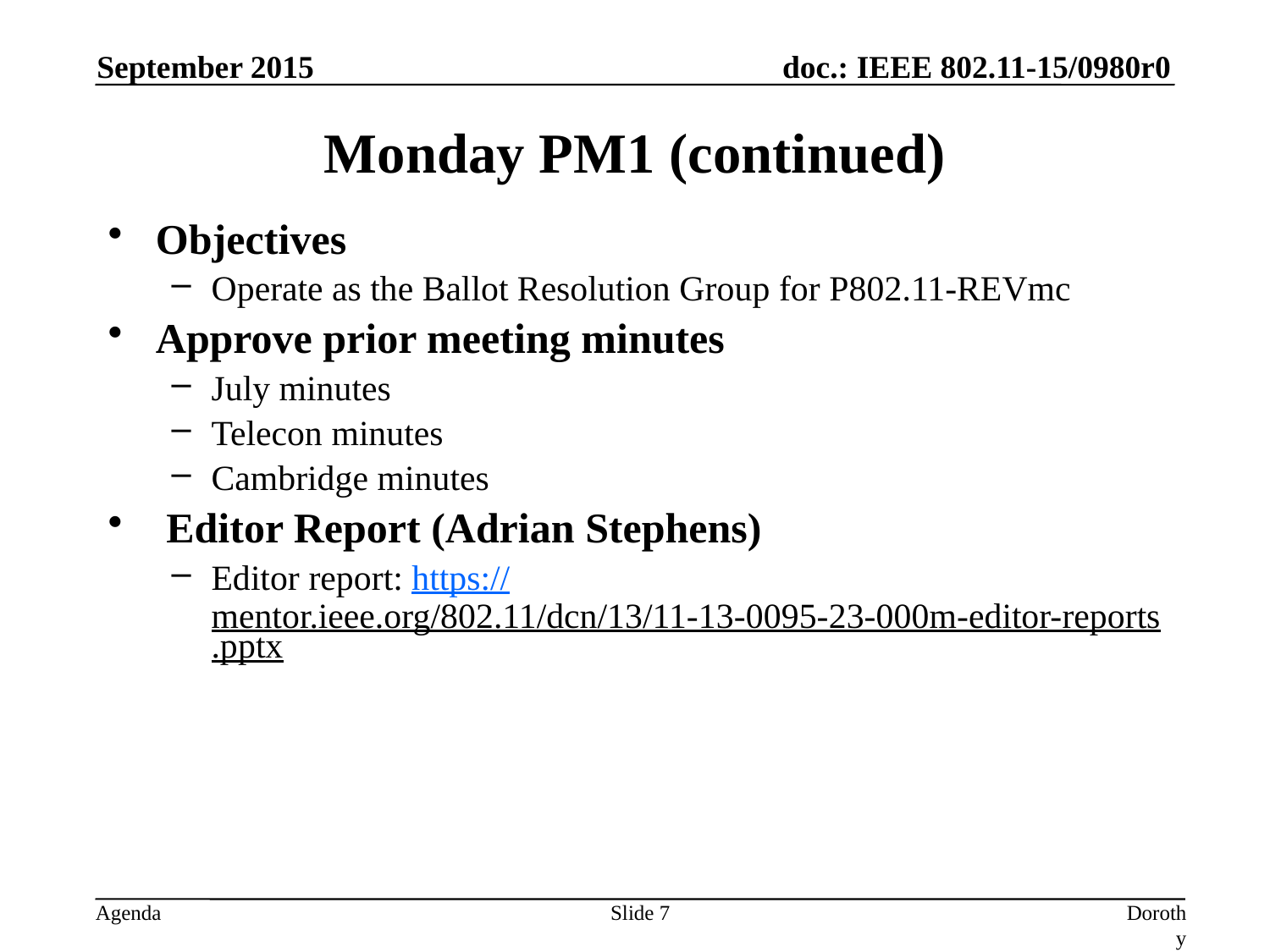

Monday PM1 (continued)
September 2015
Objectives
Operate as the Ballot Resolution Group for P802.11-REVmc
Approve prior meeting minutes
July minutes
Telecon minutes
Cambridge minutes
 Editor Report (Adrian Stephens)
Editor report: https://mentor.ieee.org/802.11/dcn/13/11-13-0095-23-000m-editor-reports.pptx
Slide 7
Dorothy Stanley, HP-Aruba Networks